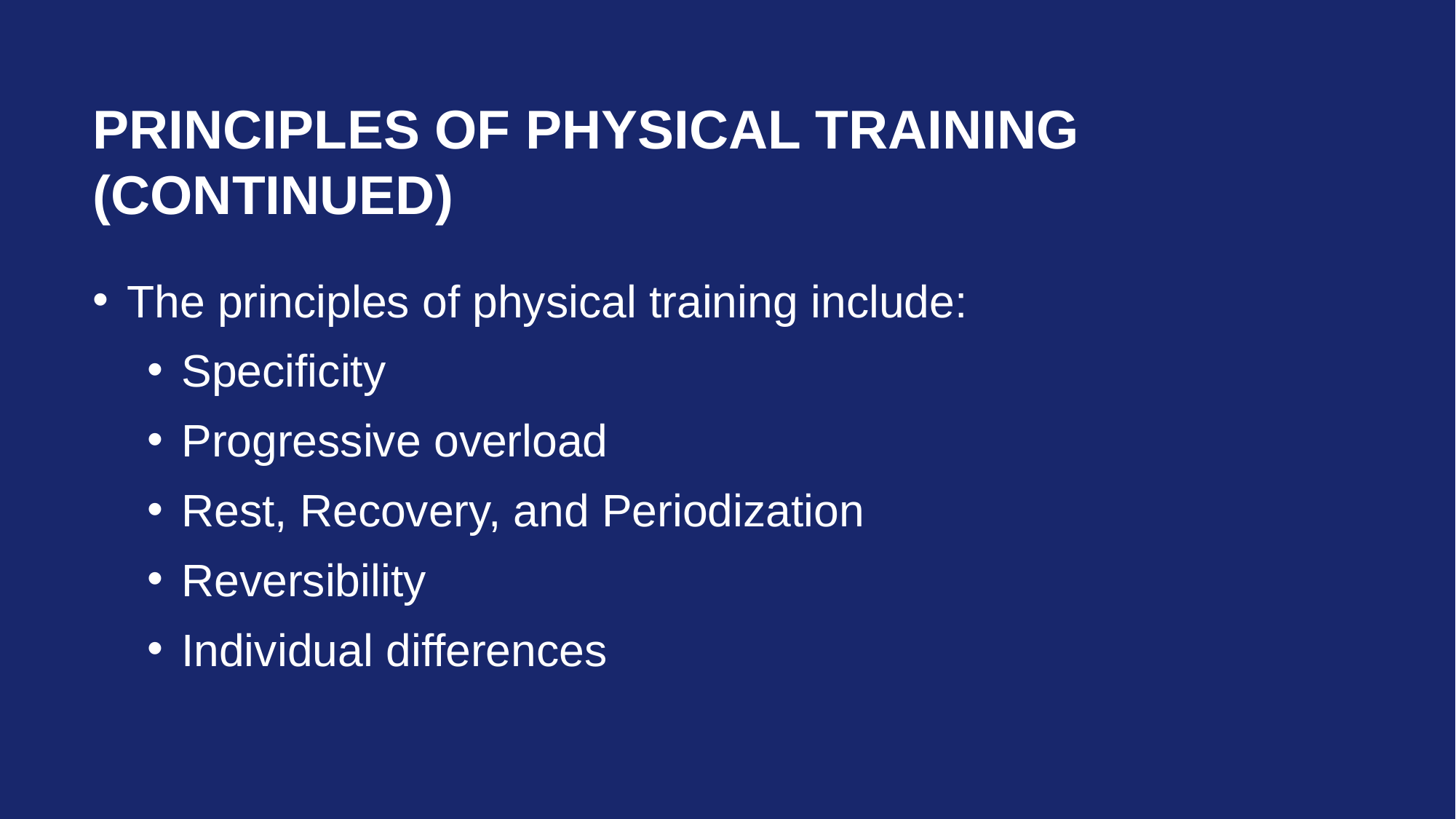

# Principles of Physical Training (continued)
The principles of physical training include:
Specificity
Progressive overload
Rest, Recovery, and Periodization
Reversibility
Individual differences